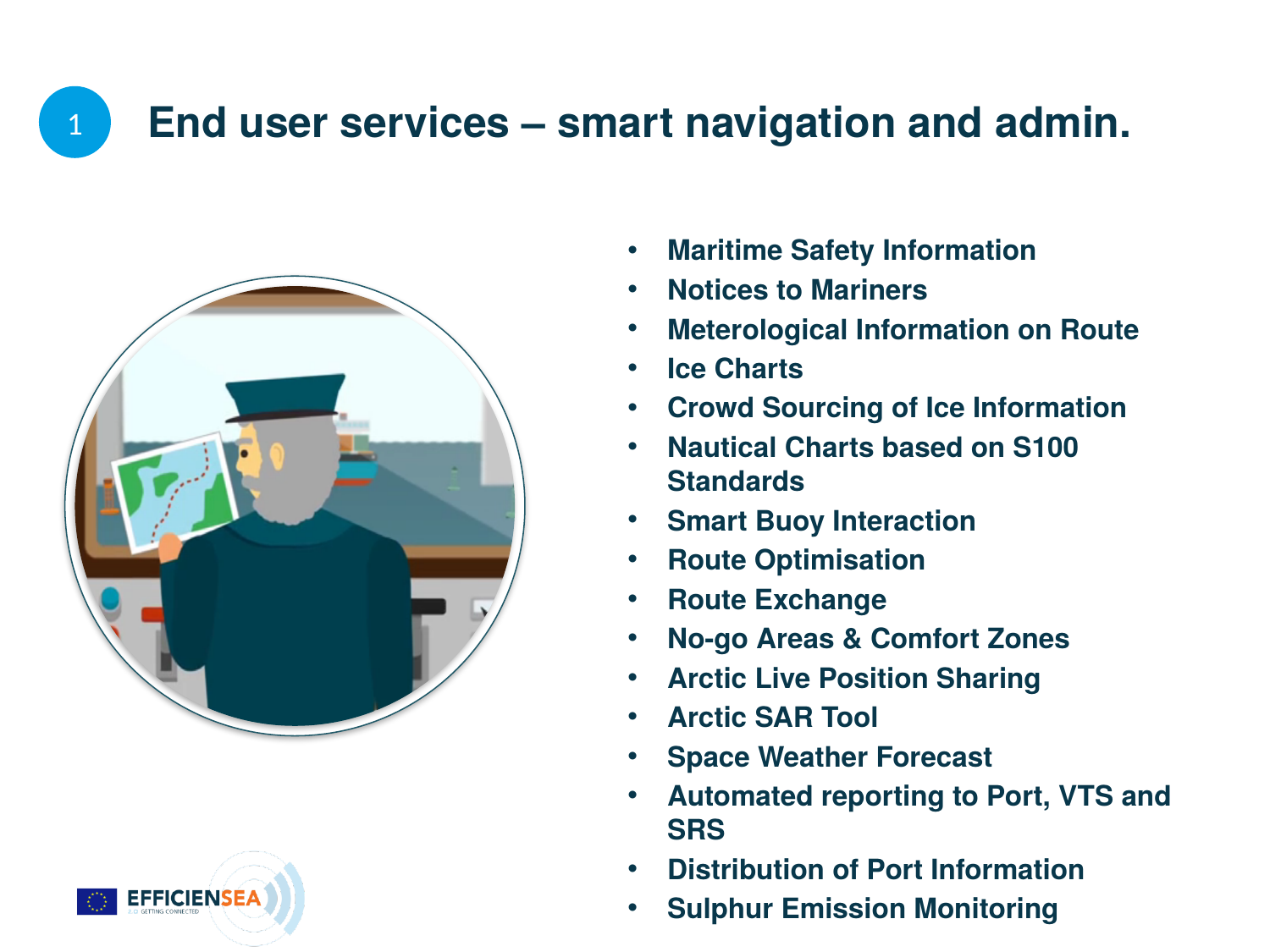

End user services – smart navigation and admin.

1
Maritime Safety Information
Notices to Mariners
Meterological Information on Route
Ice Charts
Crowd Sourcing of Ice Information
Nautical Charts based on S100 Standards
Smart Buoy Interaction
Route Optimisation
Route Exchange
No-go Areas & Comfort Zones
Arctic Live Position Sharing
Arctic SAR Tool
Space Weather Forecast
Automated reporting to Port, VTS and SRS
Distribution of Port Information
Sulphur Emission Monitoring